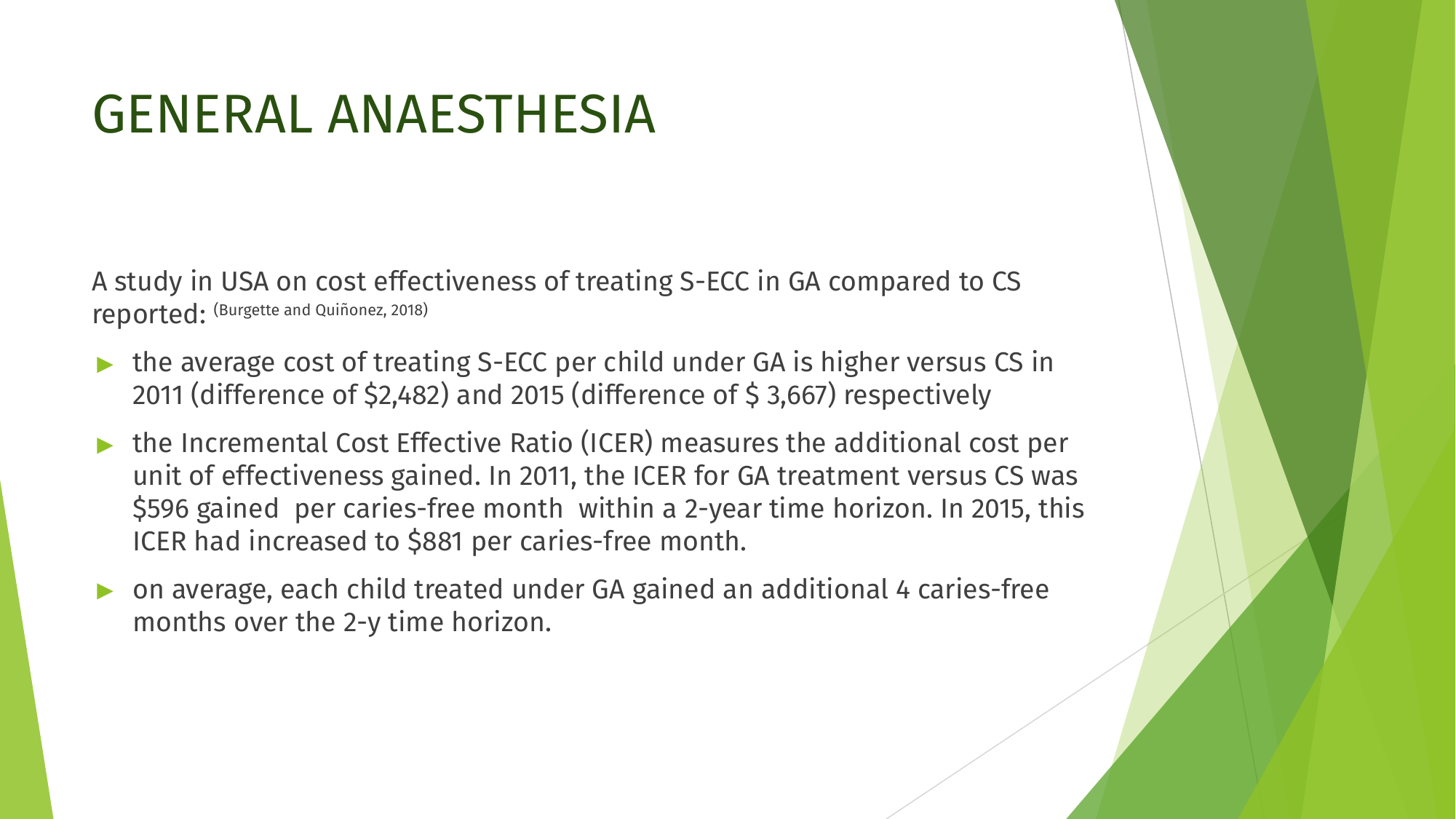

# GENERAL ANAESTHESIA
A study in USA on cost effectiveness of treating S-ECC in GA compared to CS reported: (Burgette and Quiñonez, 2018)
the average cost of treating S-ECC per child under GA is higher versus CS in 2011 (difference of $2,482) and 2015 (difference of $ 3,667) respectively
the Incremental Cost Effective Ratio (ICER) measures the additional cost per unit of effectiveness gained. In 2011, the ICER for GA treatment versus CS was $596 gained  per caries-free month  within a 2-year time horizon. In 2015, this ICER had increased to $881 per caries-free month.
on average, each child treated under GA gained an additional 4 caries-free months over the 2-y time horizon.